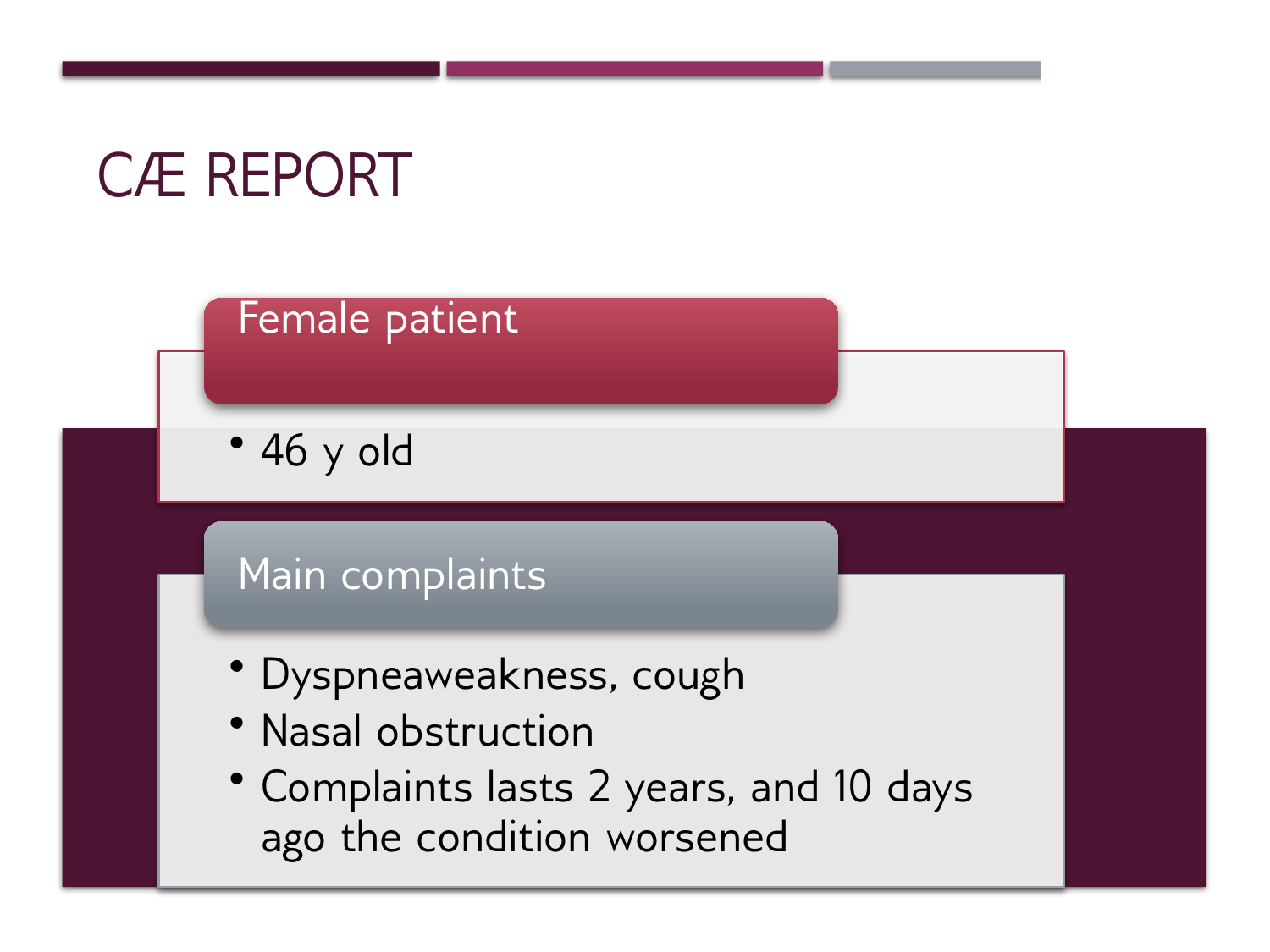

# CAE REPORT
46 y old
Female patient

Dyspneaweakness, cough
Nasal obstruction
Complaints lasts 2 years, and 10 days ago the condition worsened
Main complaints